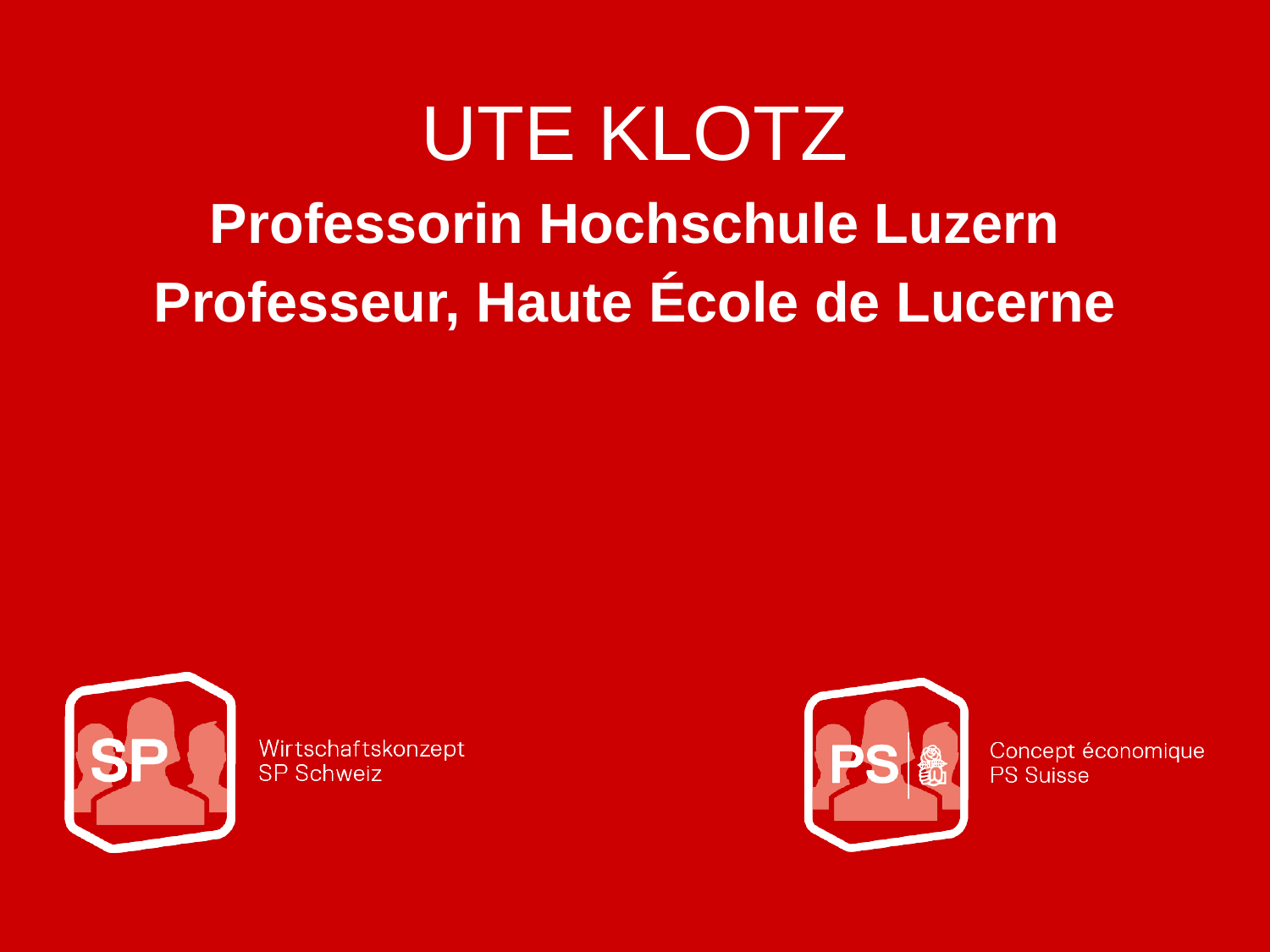

UTE KLOTZ
Professorin Hochschule Luzern
Professeur, Haute École de Lucerne